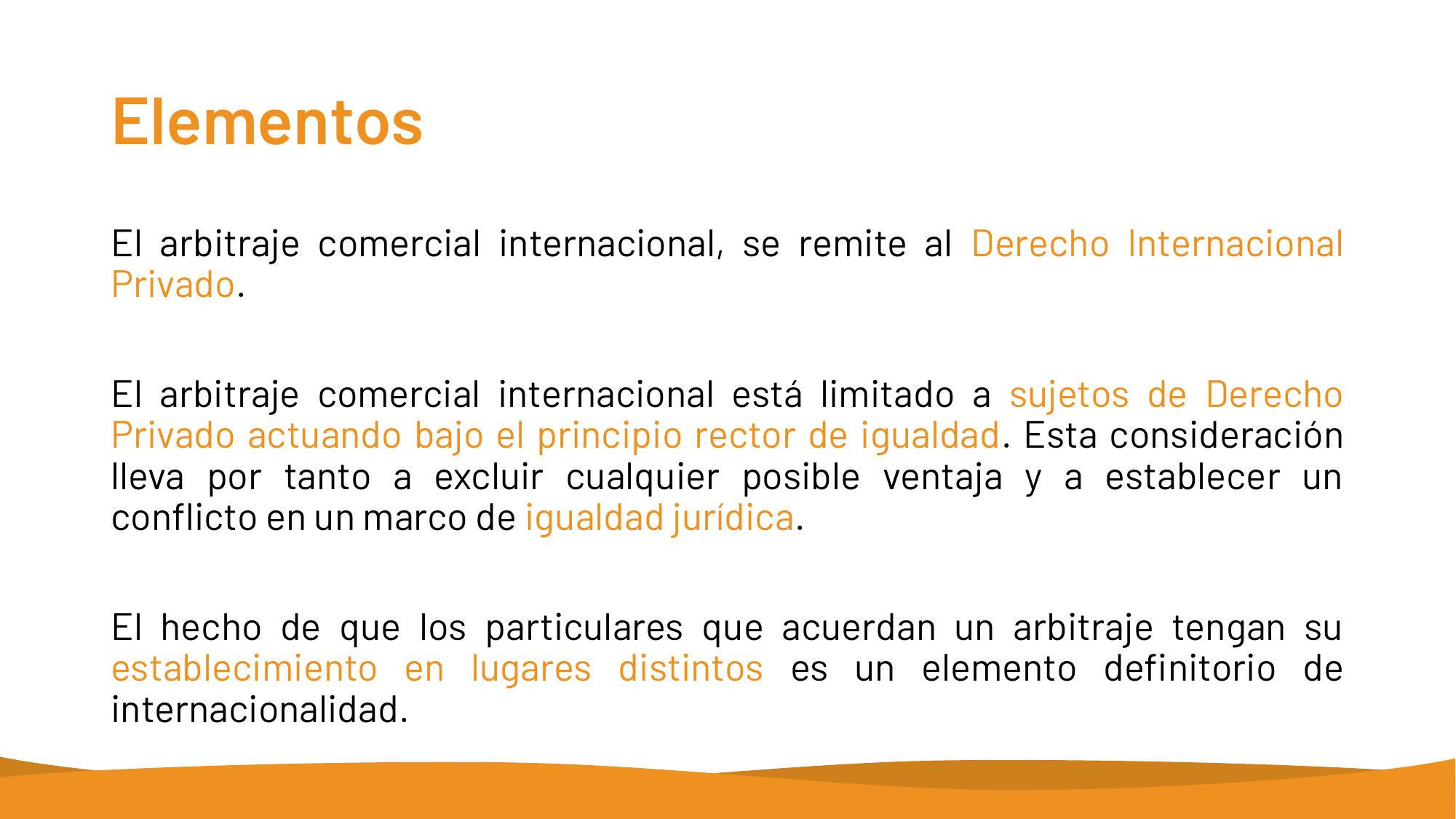

# Elementos
El arbitraje comercial internacional, se remite al Derecho Internacional Privado.

El arbitraje comercial internacional está limitado a sujetos de Derecho Privado actuando bajo el principio rector de igualdad. Esta consideración lleva por tanto a excluir cualquier posible ventaja y a establecer un conflicto en un marco de igualdad jurídica.

El hecho de que los particulares que acuerdan un arbitraje tengan su establecimiento en lugares distintos es un elemento definitorio de internacionalidad.